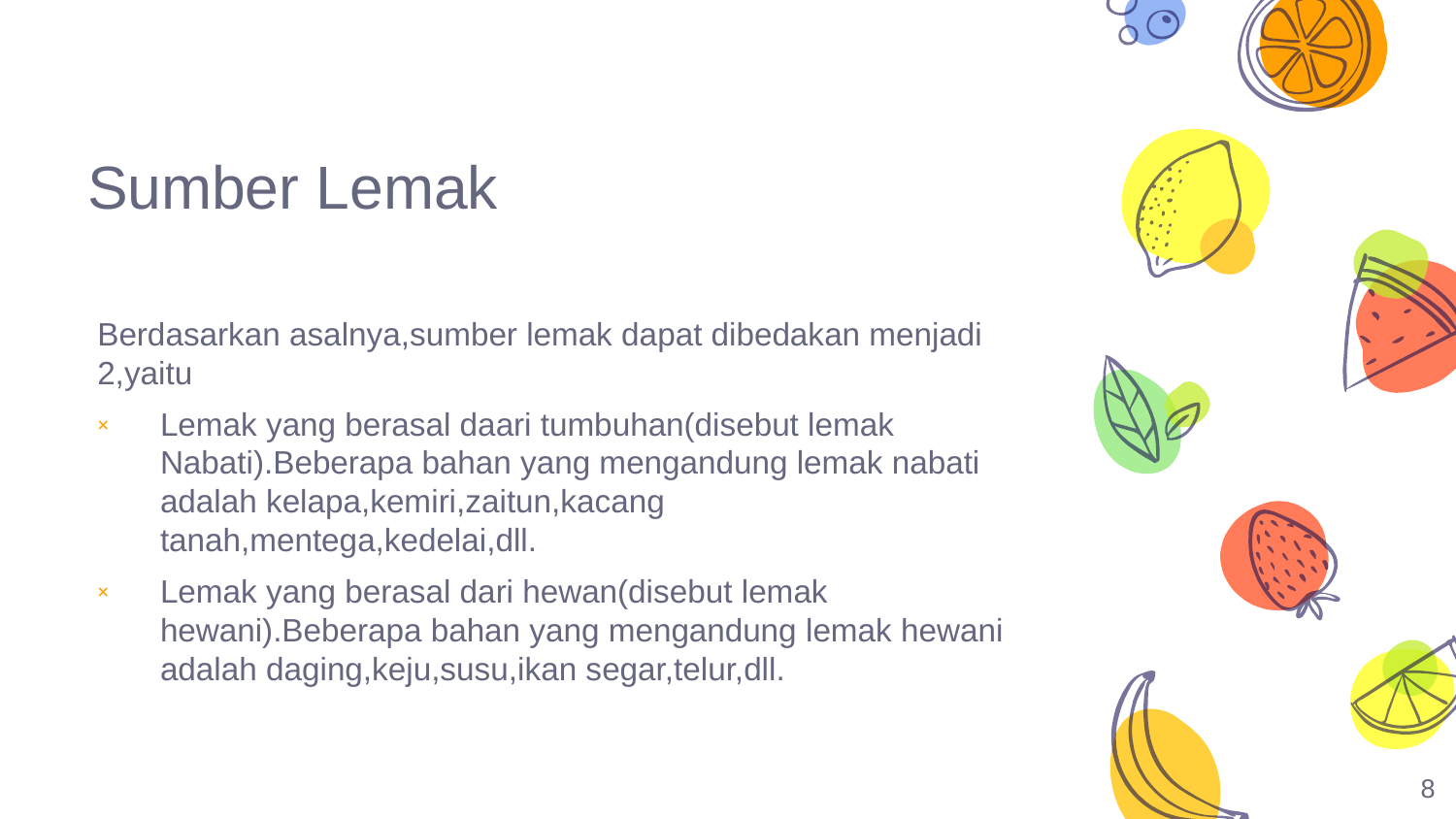

# Sumber Lemak
Berdasarkan asalnya,sumber lemak dapat dibedakan menjadi 2,yaitu
Lemak yang berasal daari tumbuhan(disebut lemak Nabati).Beberapa bahan yang mengandung lemak nabati adalah kelapa,kemiri,zaitun,kacang tanah,mentega,kedelai,dll.
Lemak yang berasal dari hewan(disebut lemak hewani).Beberapa bahan yang mengandung lemak hewani adalah daging,keju,susu,ikan segar,telur,dll.
8